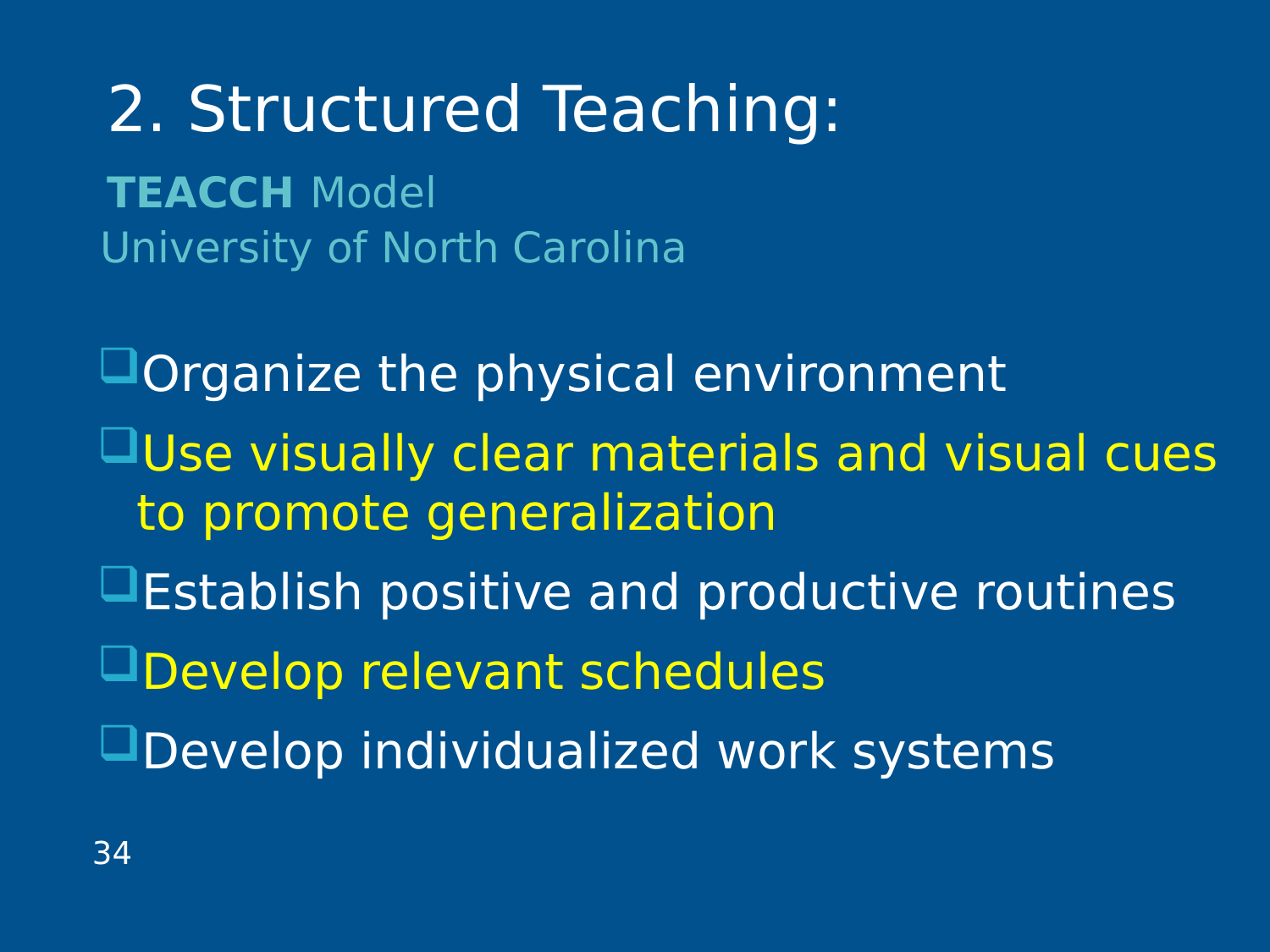

# 2. Structured Teaching: TEACCH Model University of North Carolina
Organize the physical environment
Use visually clear materials and visual cues to promote generalization
Establish positive and productive routines
Develop relevant schedules
Develop individualized work systems
34